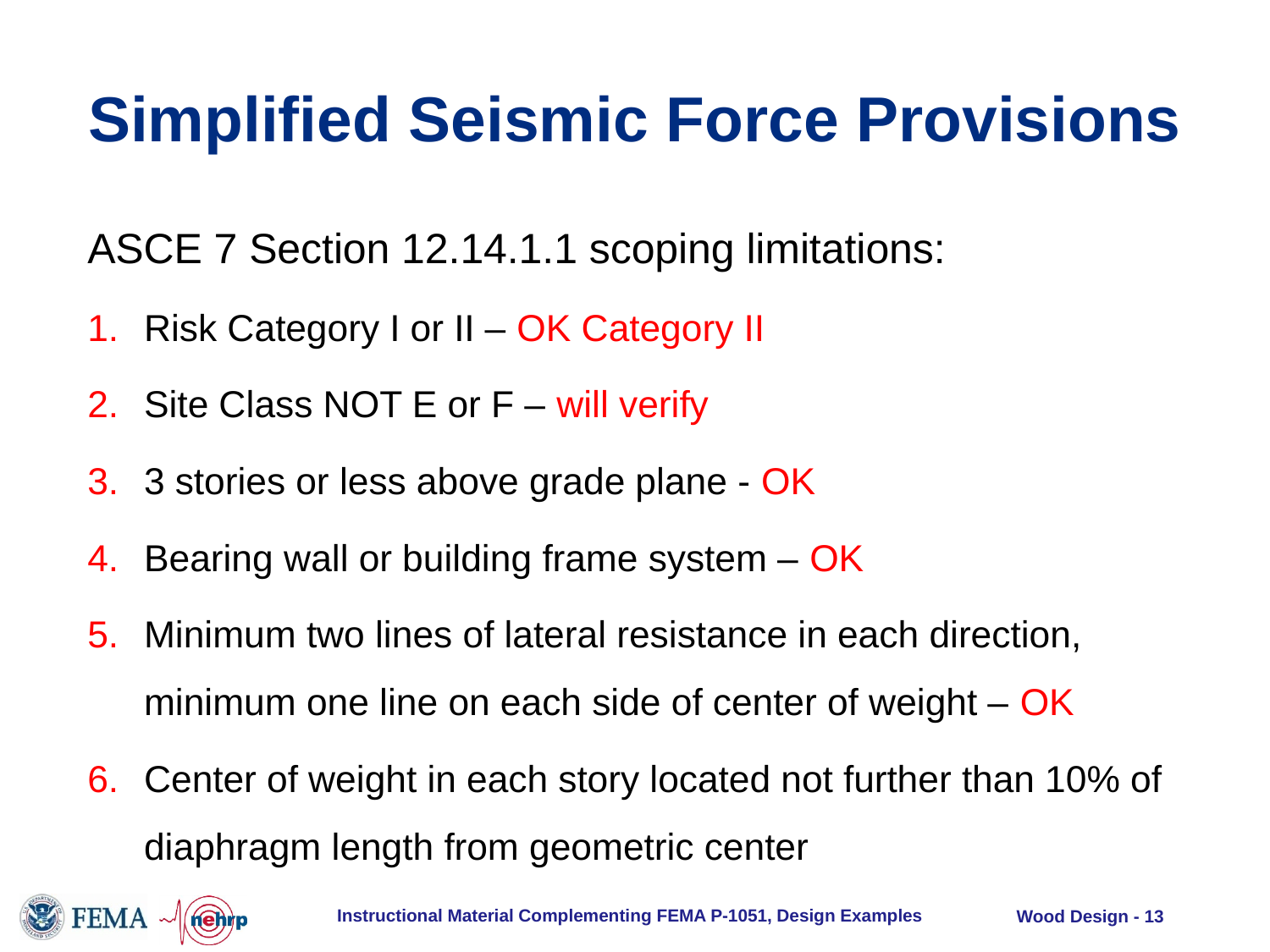

# Simplified Seismic Force Provisions
ASCE 7 Section 12.14.1.1 scoping limitations:
Risk Category I or II – OK Category II
Site Class NOT E or F – will verify
3 stories or less above grade plane - OK
Bearing wall or building frame system – OK
Minimum two lines of lateral resistance in each direction, minimum one line on each side of center of weight – OK
Center of weight in each story located not further than 10% of diaphragm length from geometric center